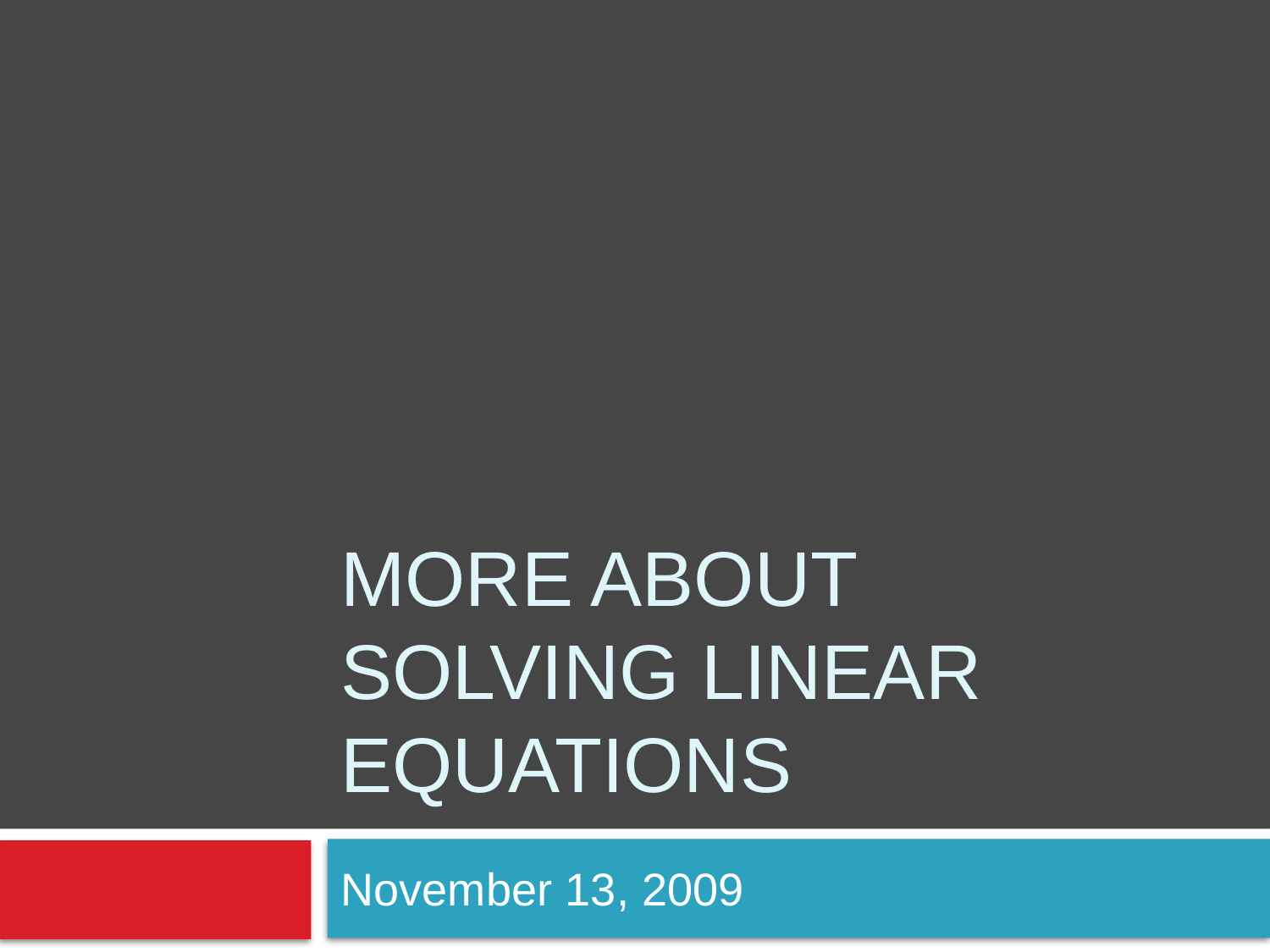

# More about solving linear equations
November 13, 2009